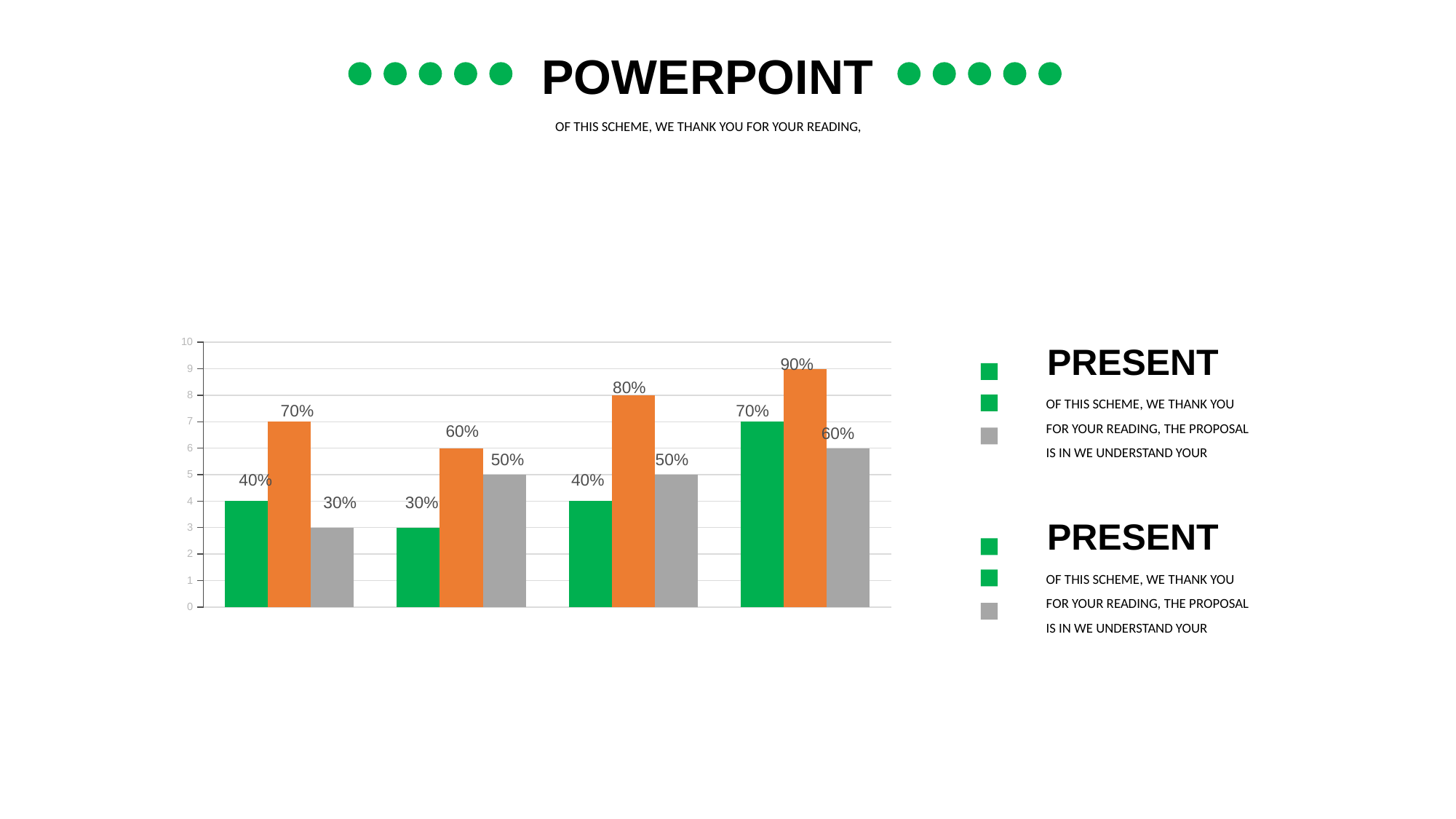

POWERPOINT

OF THIS SCHEME, WE THANK YOU FOR YOUR READING,

### Chart

| Category | Column1 | Column2 | Column3 |
|---|---|---|---|
| 1st Qtr | 4.0 | 7.0 | 3.0 |
| 2nd Qtr | 3.0 | 6.0 | 5.0 |
| 3rd Qtr | 4.0 | 8.0 | 5.0 |
| 4th Qtr | 7.0 | 9.0 | 6.0 |
PRESENT
OF THIS SCHEME, WE THANK YOU FOR YOUR READING, THE PROPOSAL IS IN WE UNDERSTAND YOUR
90%

80%
70%
70%

60%
60%

50%
50%
40%
40%
30%
30%
PRESENT
OF THIS SCHEME, WE THANK YOU FOR YOUR READING, THE PROPOSAL IS IN WE UNDERSTAND YOUR